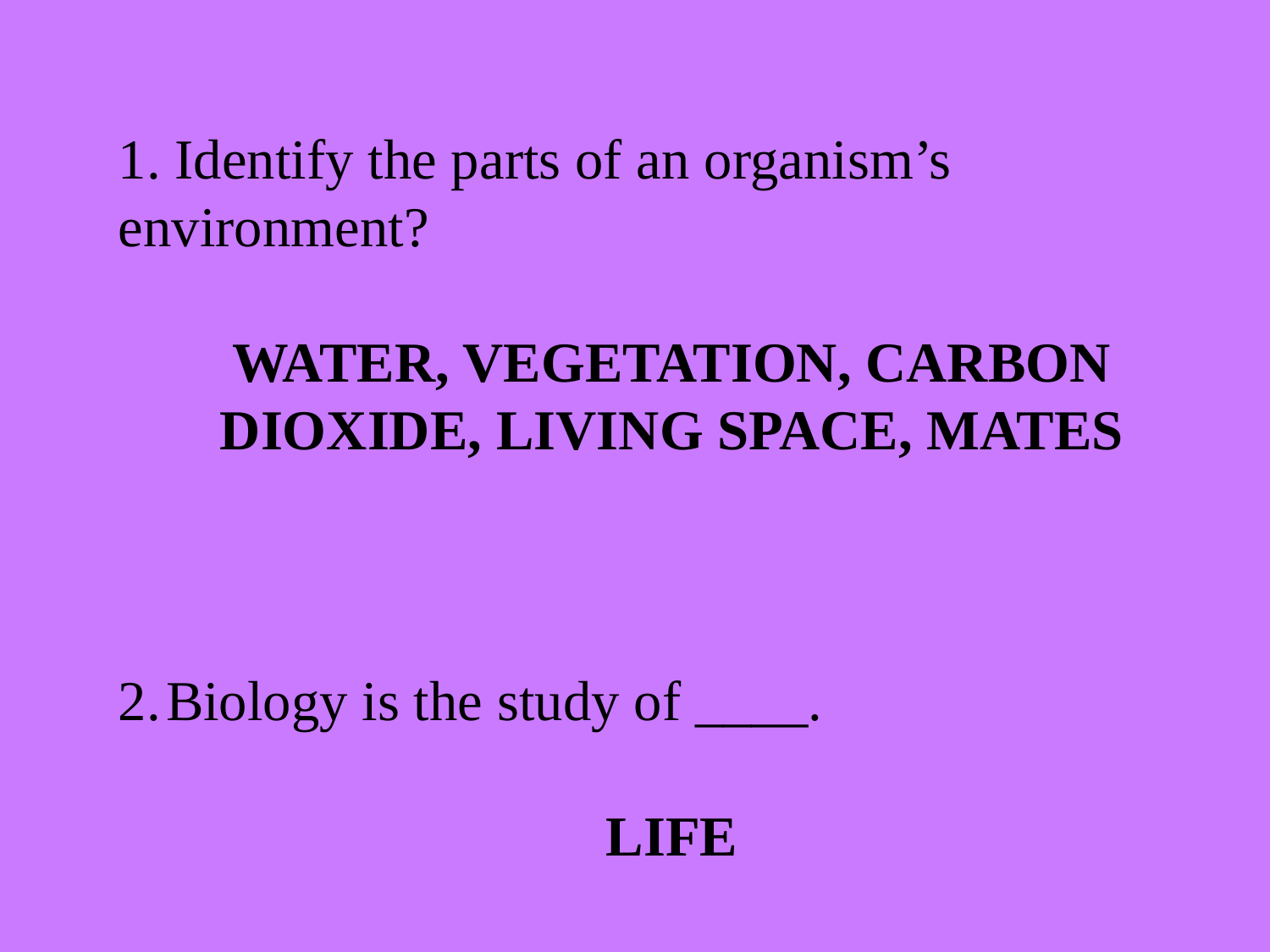

1. Identify the parts of an organism’s environment?

WATER, VEGETATION, CARBON DIOXIDE, LIVING SPACE, MATES

Biology is the study of ____.

LIFE